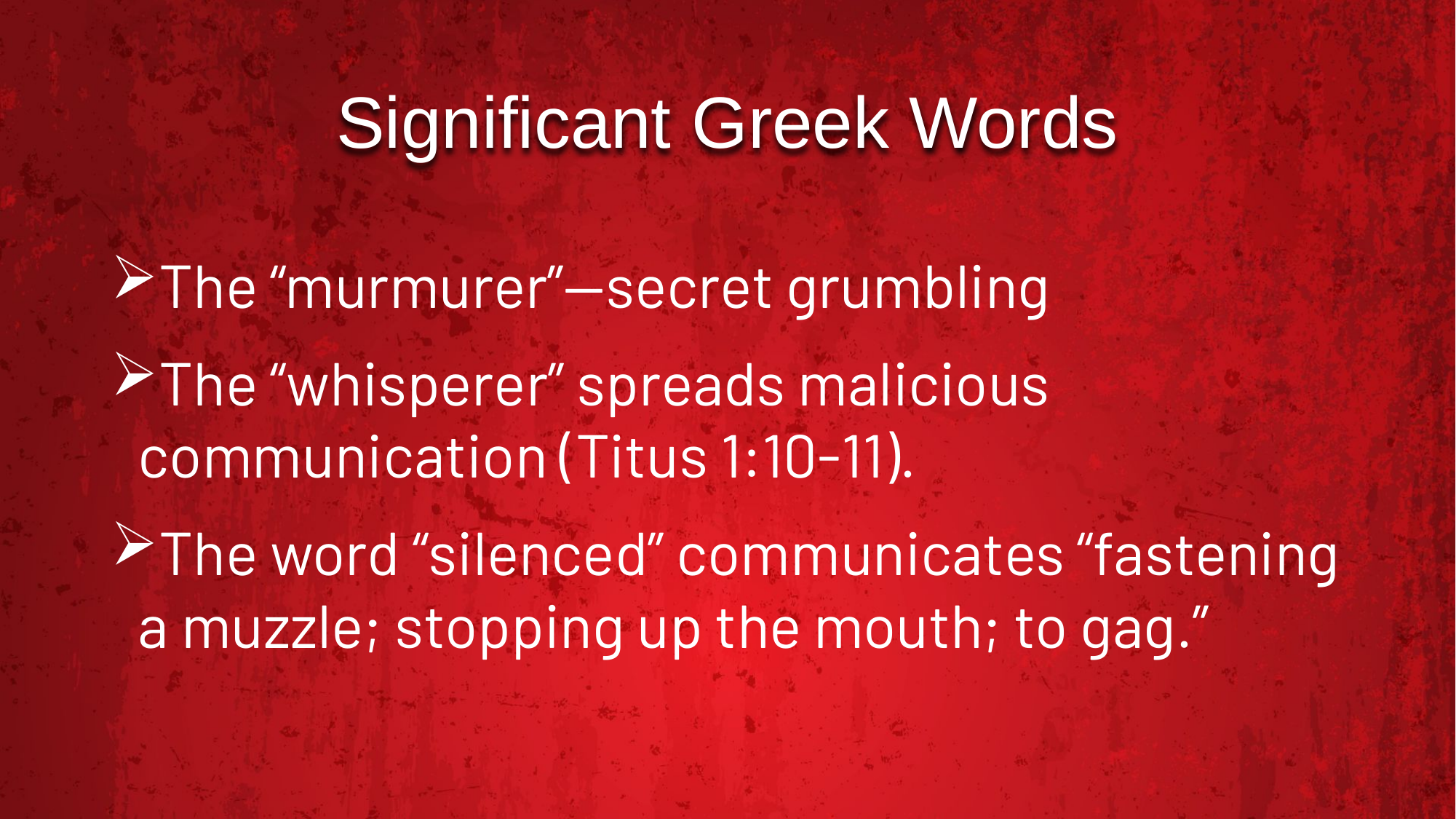

# Significant Greek Words
The “murmurer”—secret grumbling
The “whisperer” spreads malicious communication (Titus 1:10-11).
The word “silenced” communicates “fastening a muzzle; stopping up the mouth; to gag.”